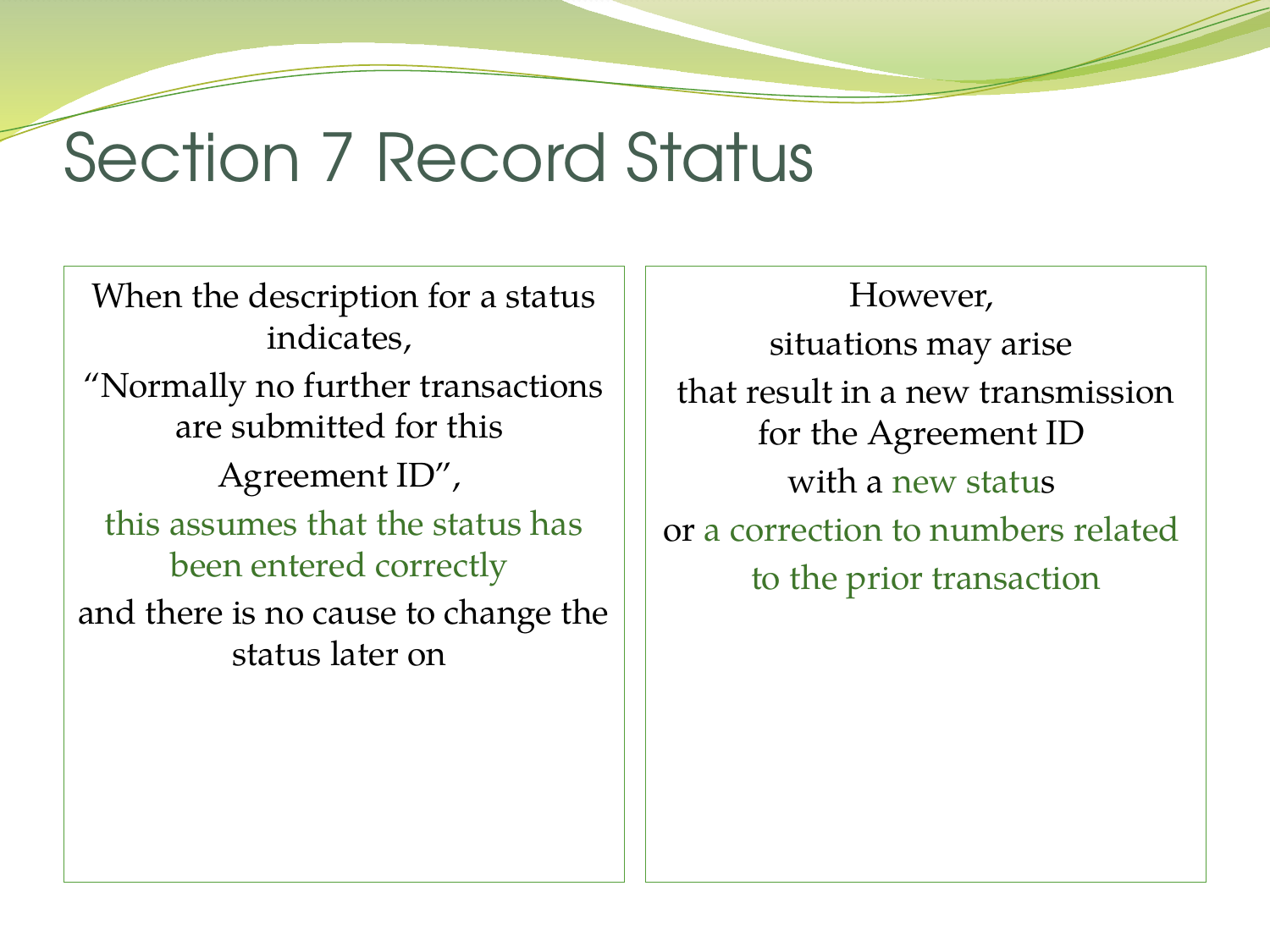

# Section 7 Record Status
When the description for a status indicates,
“Normally no further transactions are submitted for this
Agreement ID”,
this assumes that the status has been entered correctly
and there is no cause to change the status later on
However,
situations may arise
that result in a new transmission for the Agreement ID
with a new status
or a correction to numbers related
to the prior transaction